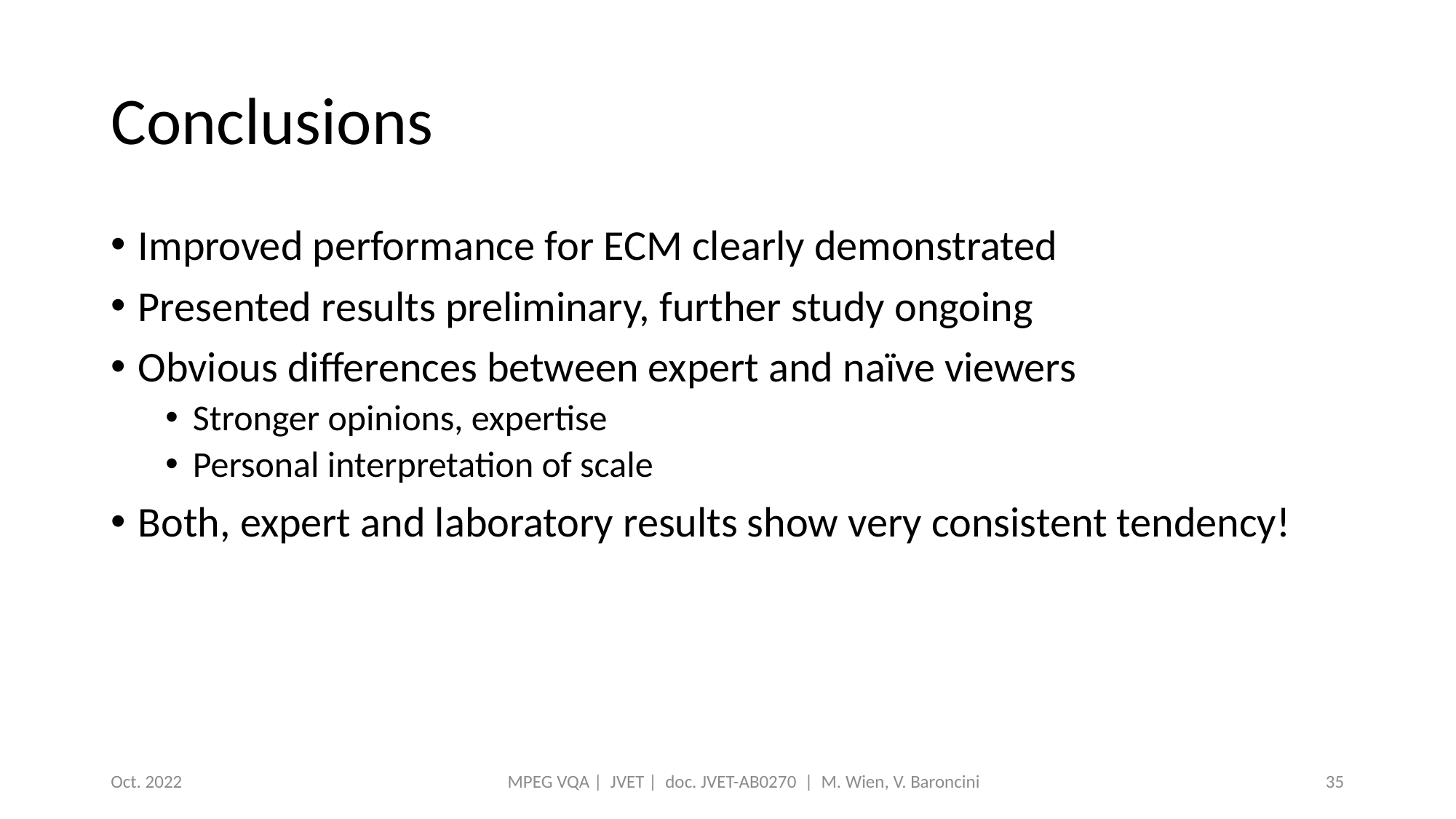

# Conclusions
Improved performance for ECM clearly demonstrated
Presented results preliminary, further study ongoing
Obvious differences between expert and naïve viewers
Stronger opinions, expertise
Personal interpretation of scale
Both, expert and laboratory results show very consistent tendency!

Oct. 2022
MPEG VQA |  JVET |  doc. JVET-AB0270  |  M. Wien, V. Baroncini
35